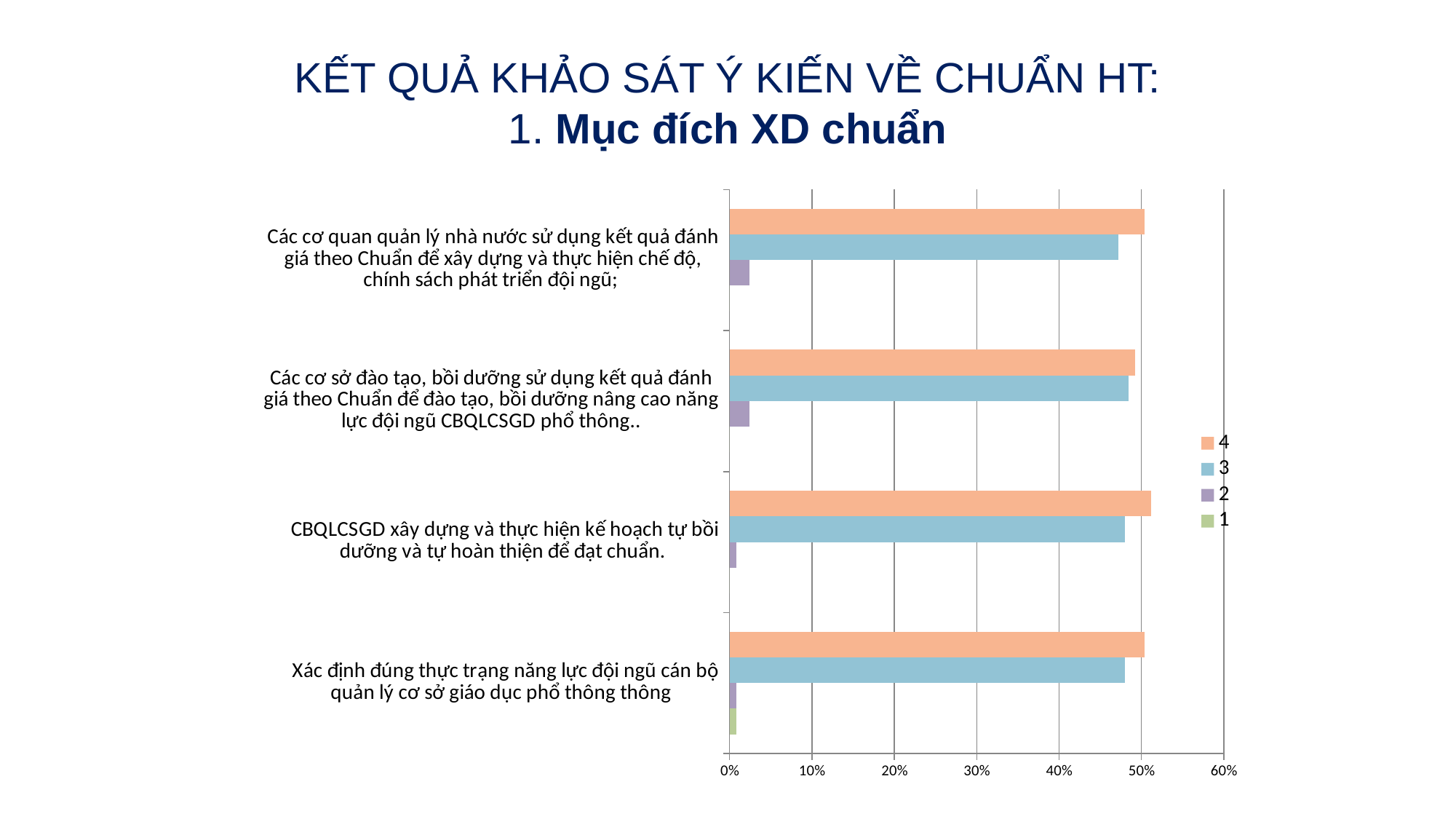

# KẾT QUẢ KHẢO SÁT Ý KIẾN VỀ CHUẨN HT: 1. Mục đích XD chuẩn

[unsupported chart]